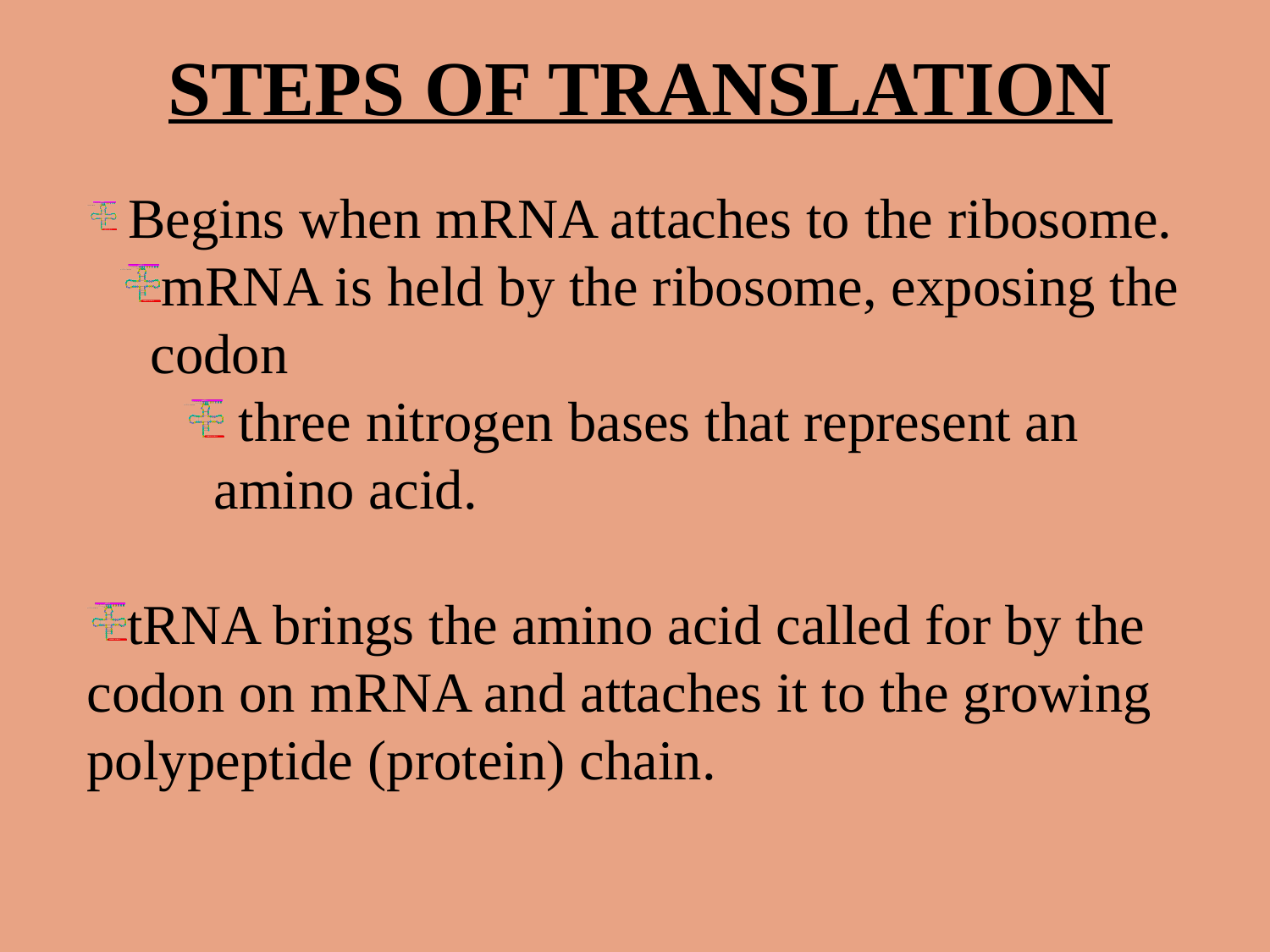

STEPS OF TRANSLATION

 Begins when mRNA attaches to the ribosome.
mRNA is held by the ribosome, exposing the codon
 three nitrogen bases that represent an amino acid.

tRNA brings the amino acid called for by the codon on mRNA and attaches it to the growing polypeptide (protein) chain.